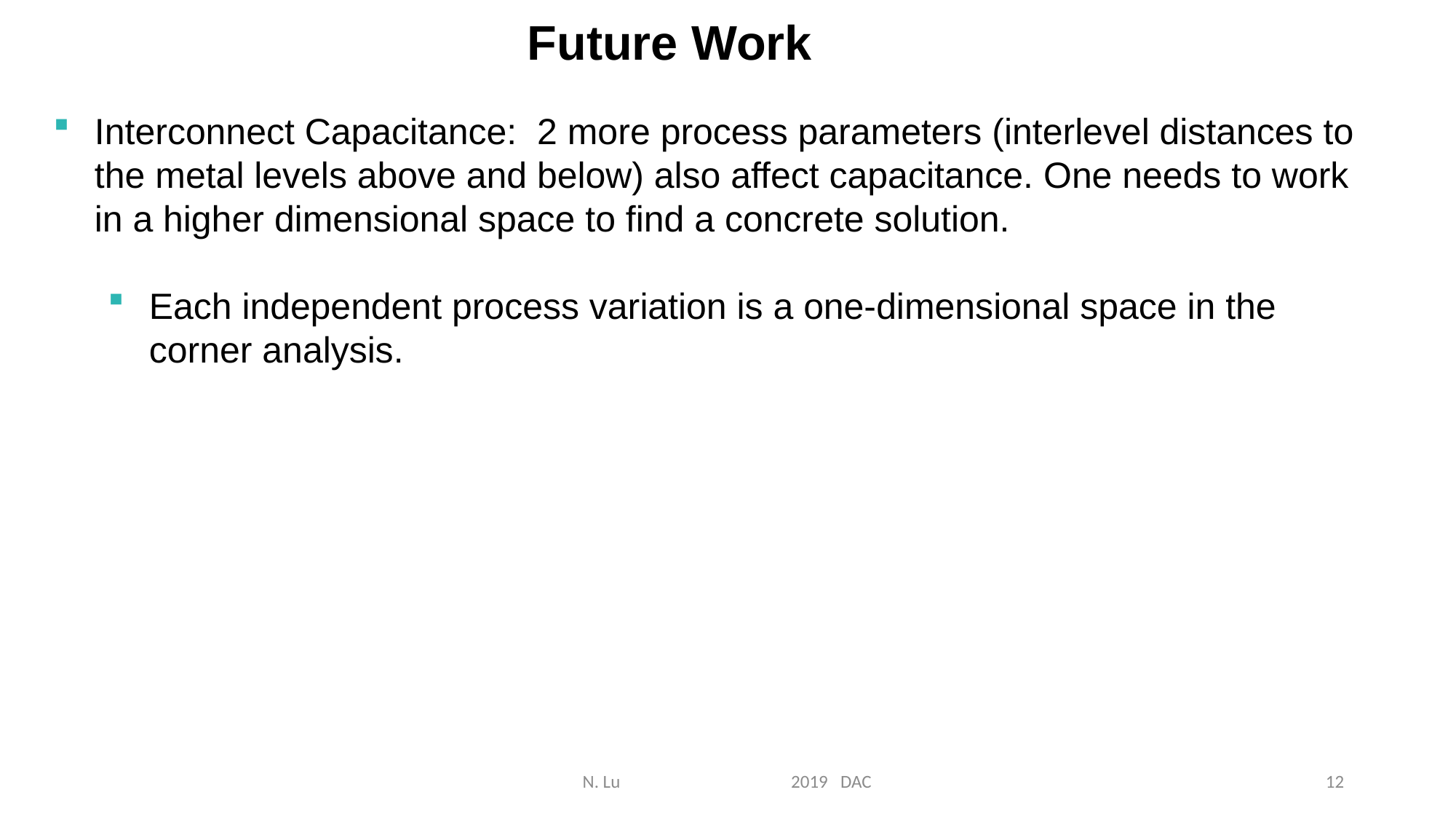

Future Work
Interconnect Capacitance:  2 more process parameters (interlevel distances to the metal levels above and below) also affect capacitance. One needs to work in a higher dimensional space to find a concrete solution.

Each independent process variation is a one-dimensional space in the corner analysis.

N. Lu                                         2019   DAC
12